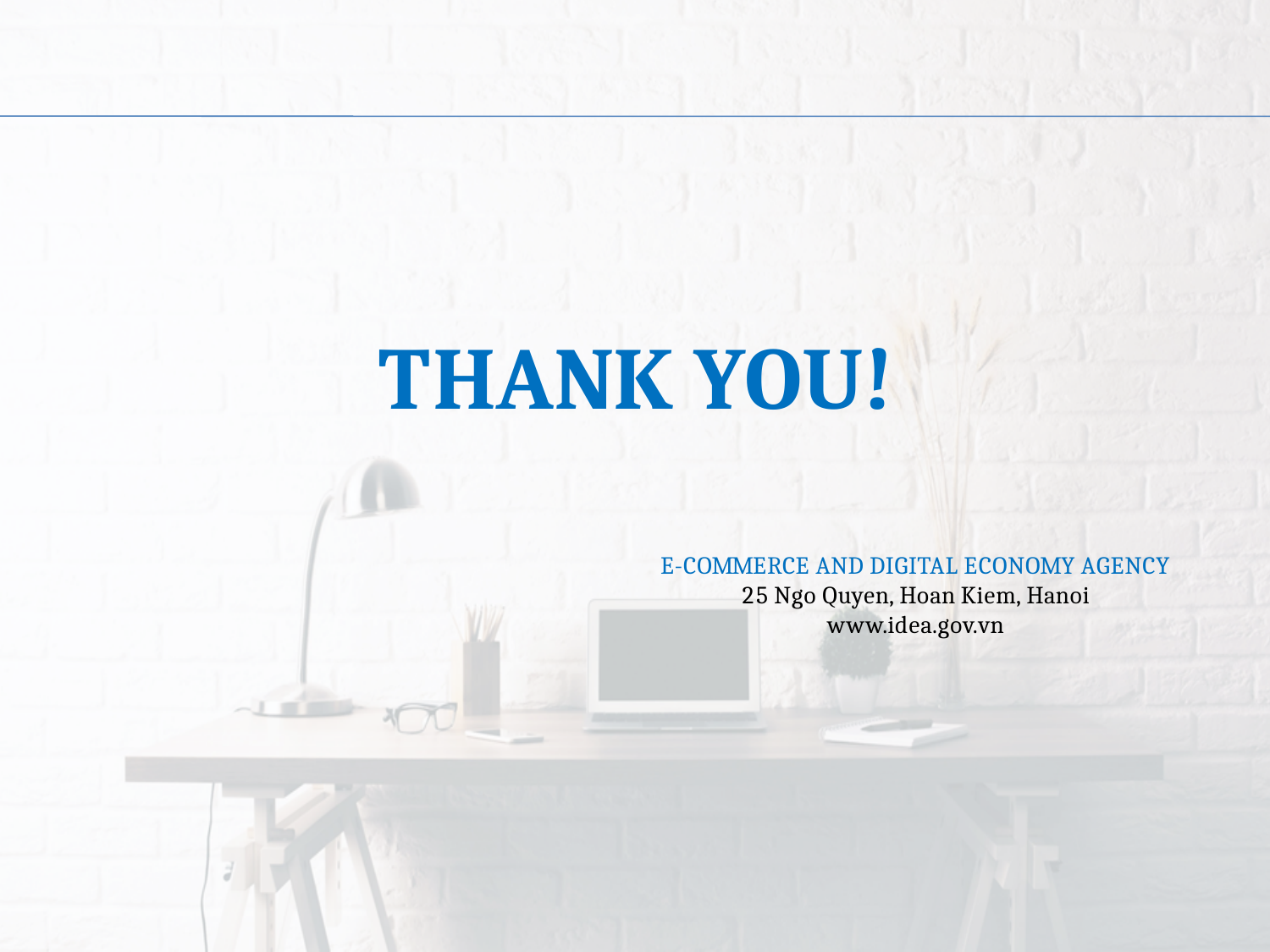

# THANK YOU!
E-COMMERCE AND DIGITAL ECONOMY AGENCY
25 Ngo Quyen, Hoan Kiem, Hanoi
www.idea.gov.vn